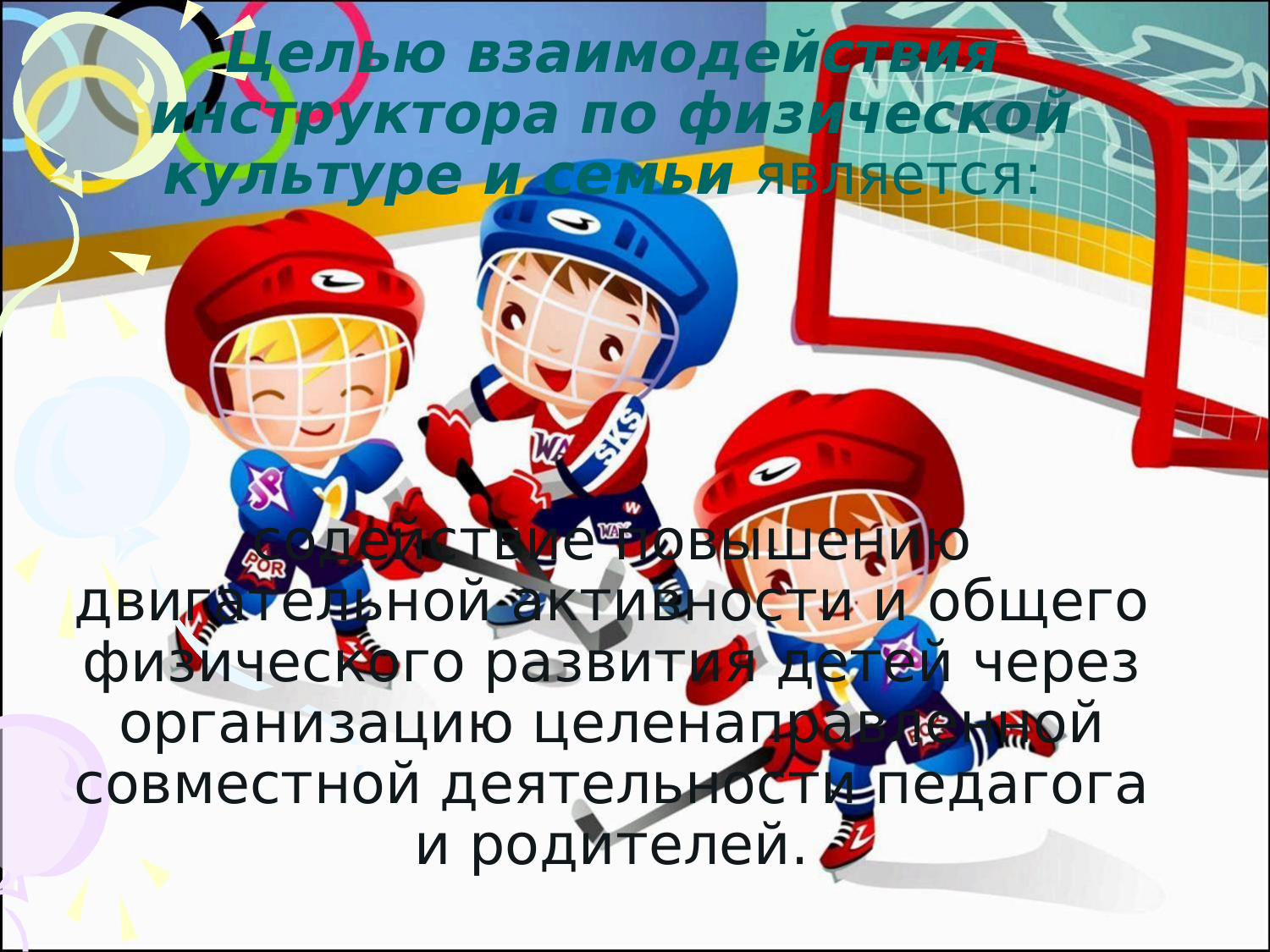

# Целью взаимодействия инструктора по физической культуре и семьи является: содействие повышению двигательной активности и общего физического развития детей через организацию целенаправленной совместной деятельности педагога и родителей.